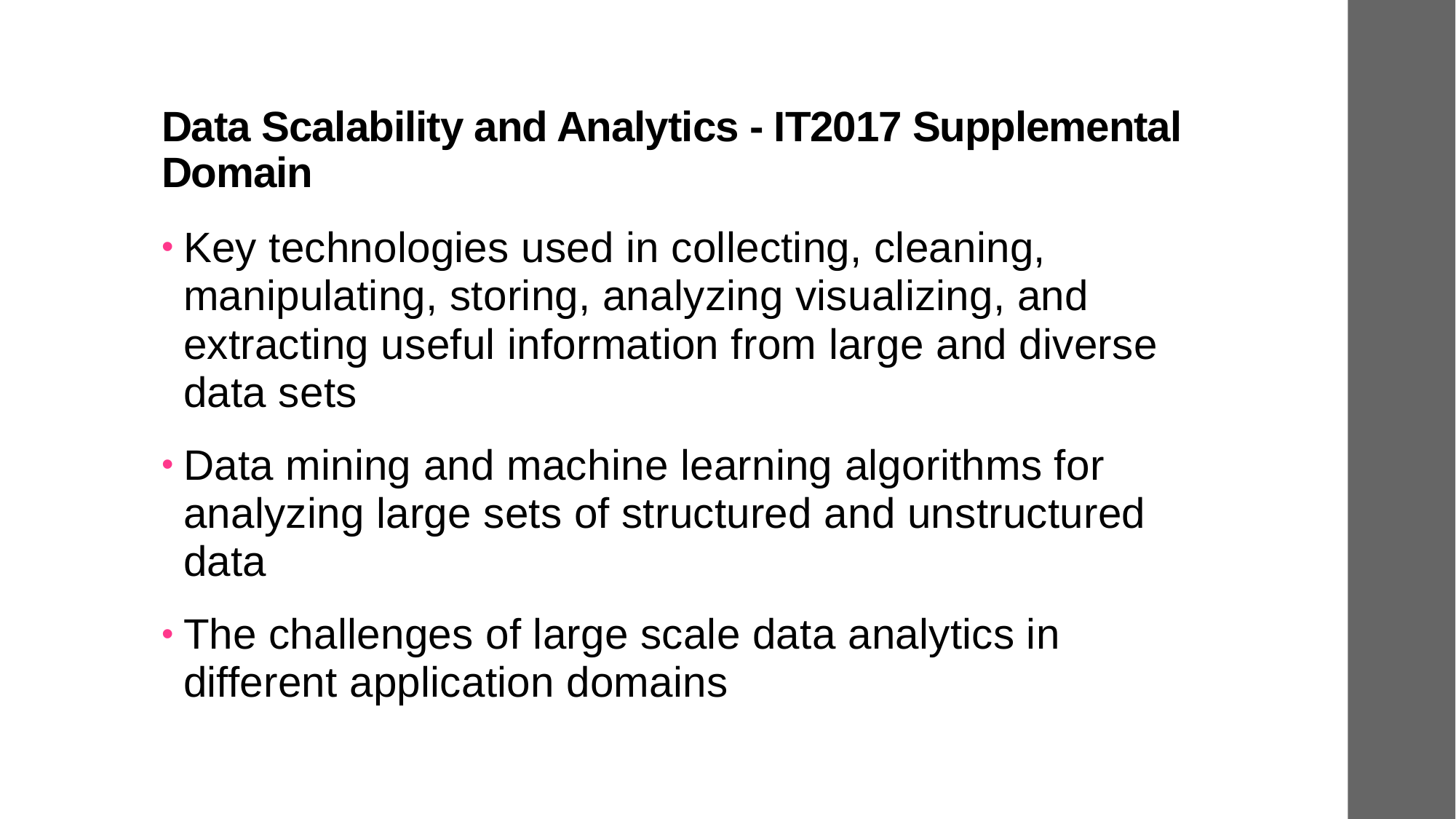

# Data Scalability and Analytics - IT2017 Supplemental Domain
Key technologies used in collecting, cleaning, manipulating, storing, analyzing visualizing, and extracting useful information from large and diverse data sets
Data mining and machine learning algorithms for analyzing large sets of structured and unstructured data
The challenges of large scale data analytics in different application domains